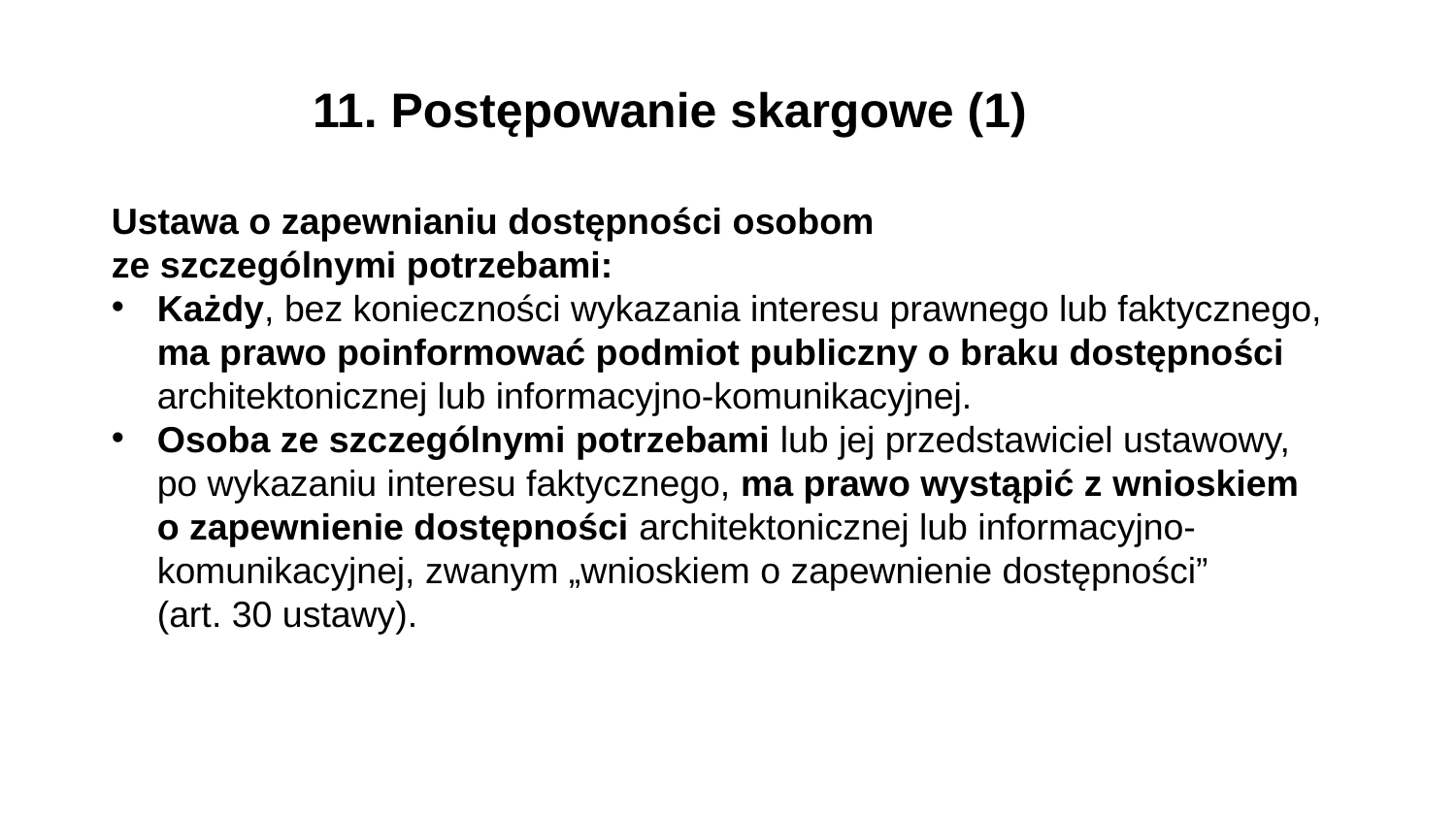

11. Postępowanie skargowe (1)
Ustawa o zapewnianiu dostępności osobom
ze szczególnymi potrzebami:
Każdy, bez konieczności wykazania interesu prawnego lub faktycznego, ma prawo poinformować podmiot publiczny o braku dostępności architektonicznej lub informacyjno-komunikacyjnej.
Osoba ze szczególnymi potrzebami lub jej przedstawiciel ustawowy,
po wykazaniu interesu faktycznego, ma prawo wystąpić z wnioskiem
o zapewnienie dostępności architektonicznej lub informacyjno-komunikacyjnej, zwanym „wnioskiem o zapewnienie dostępności”
(art. 30 ustawy).